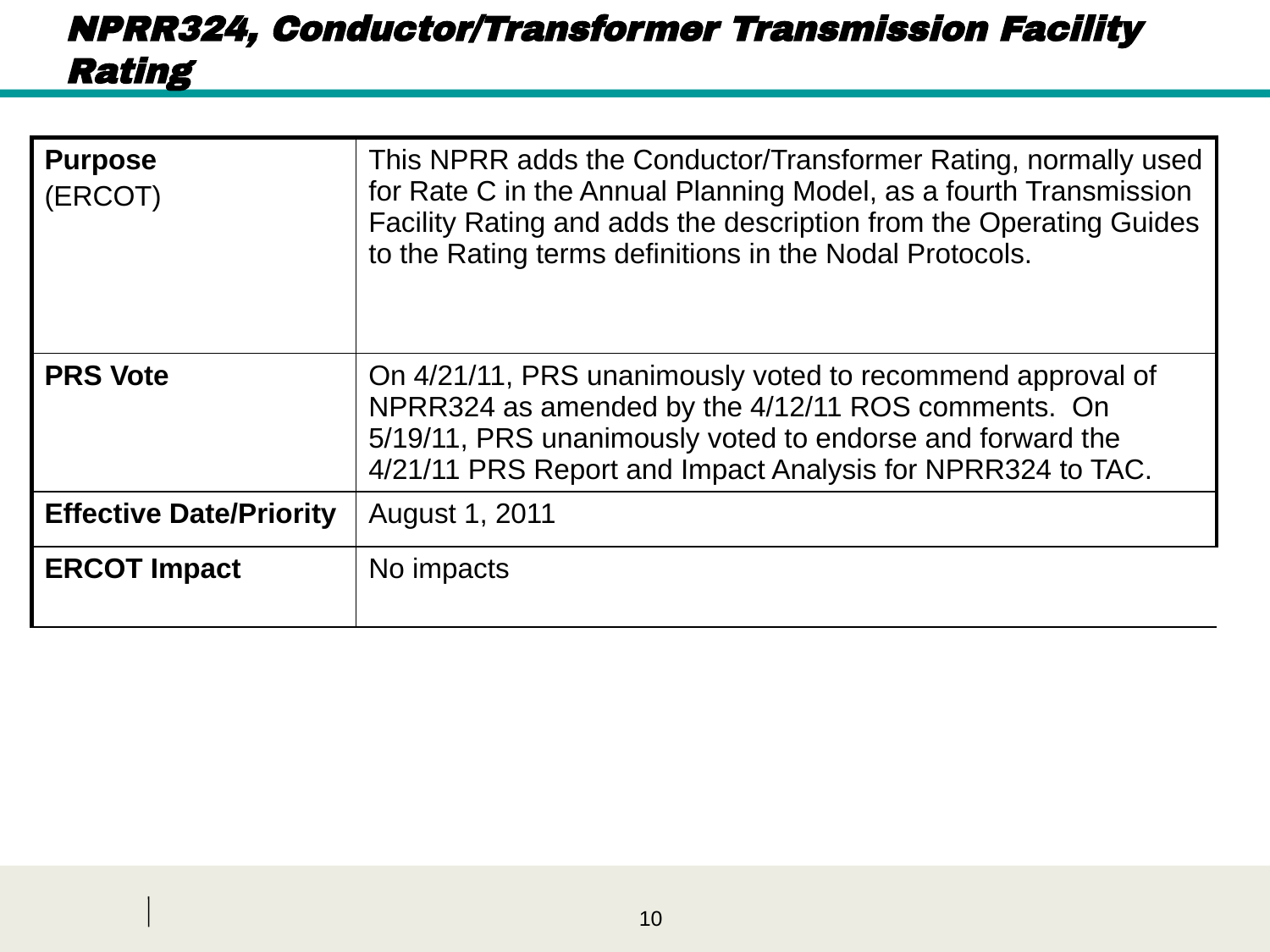

NPRR324, Conductor/Transformer Transmission Facility Rating
| Purpose (ERCOT) | This NPRR adds the Conductor/Transformer Rating, normally used for Rate C in the Annual Planning Model, as a fourth Transmission Facility Rating and adds the description from the Operating Guides to the Rating terms definitions in the Nodal Protocols. |
| --- | --- |
| PRS Vote | On 4/21/11, PRS unanimously voted to recommend approval of NPRR324 as amended by the 4/12/11 ROS comments. On 5/19/11, PRS unanimously voted to endorse and forward the 4/21/11 PRS Report and Impact Analysis for NPRR324 to TAC. |
| Effective Date/Priority | August 1, 2011 |
| ERCOT Impact | No impacts |